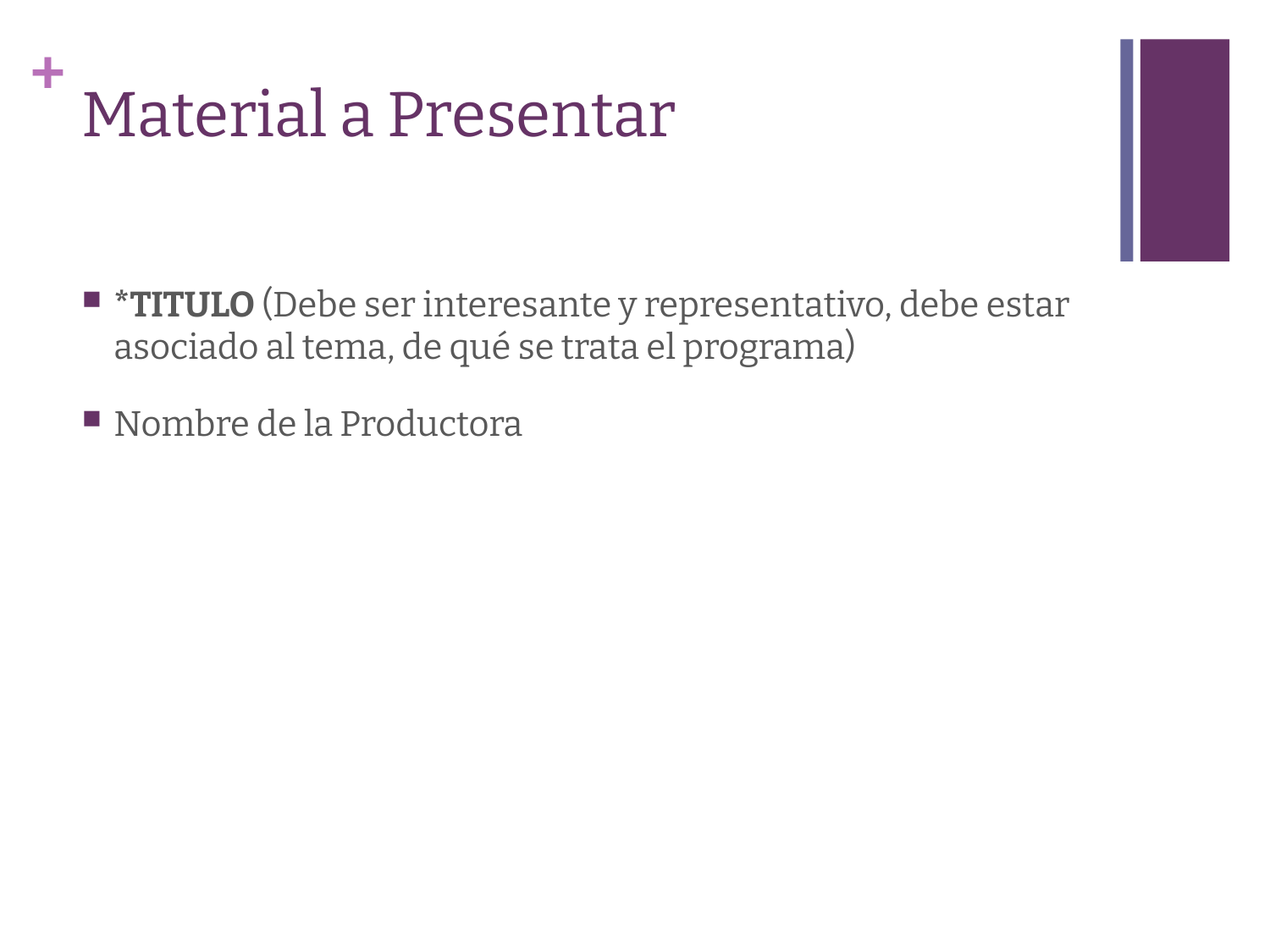

# Material a Presentar
*TITULO (Debe ser interesante y representativo, debe estar asociado al tema, de qué se trata el programa)
Nombre de la Productora